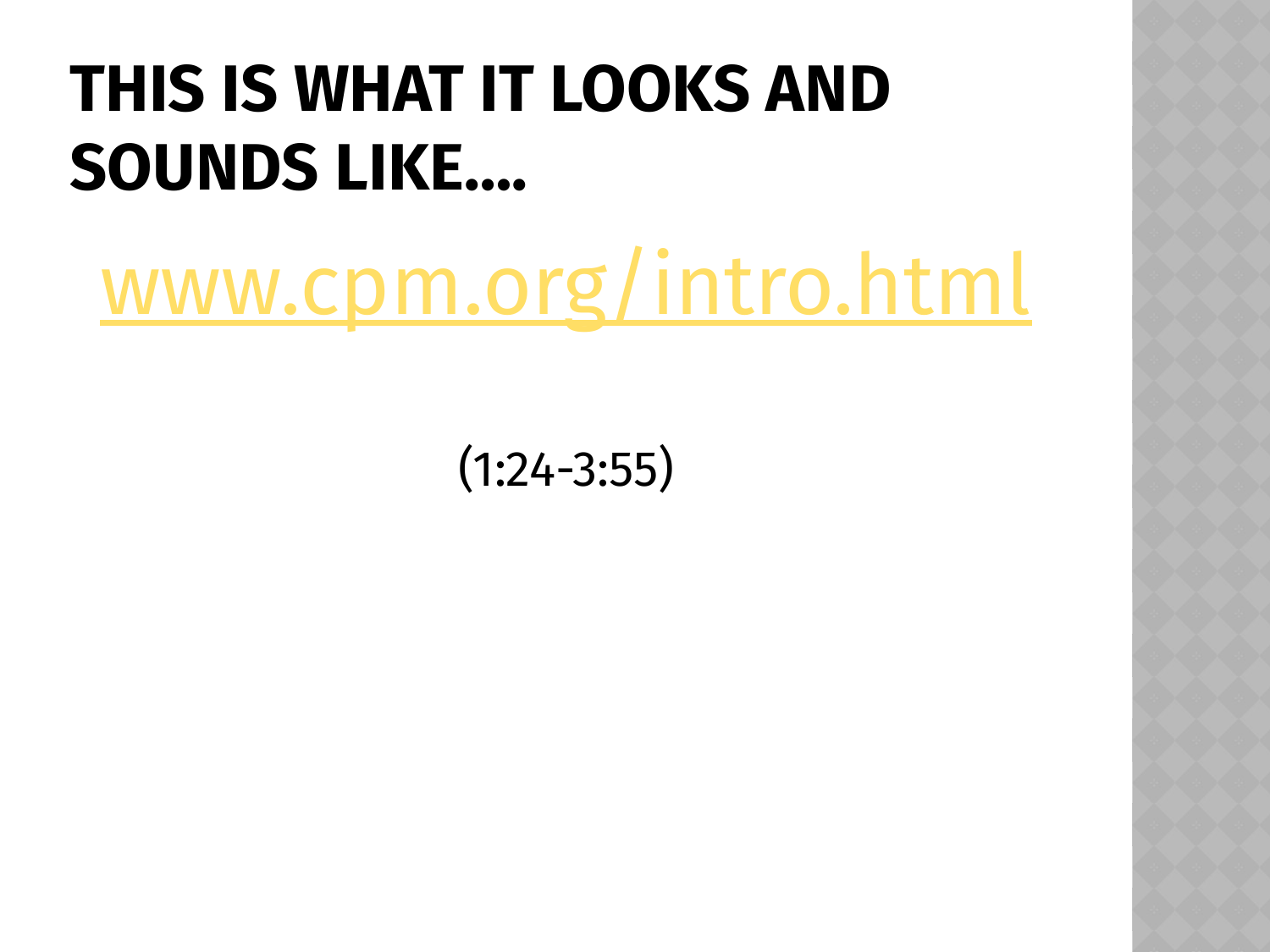

# This is what it looks and sounds like….
www.cpm.org/intro.html

(1:24-3:55)